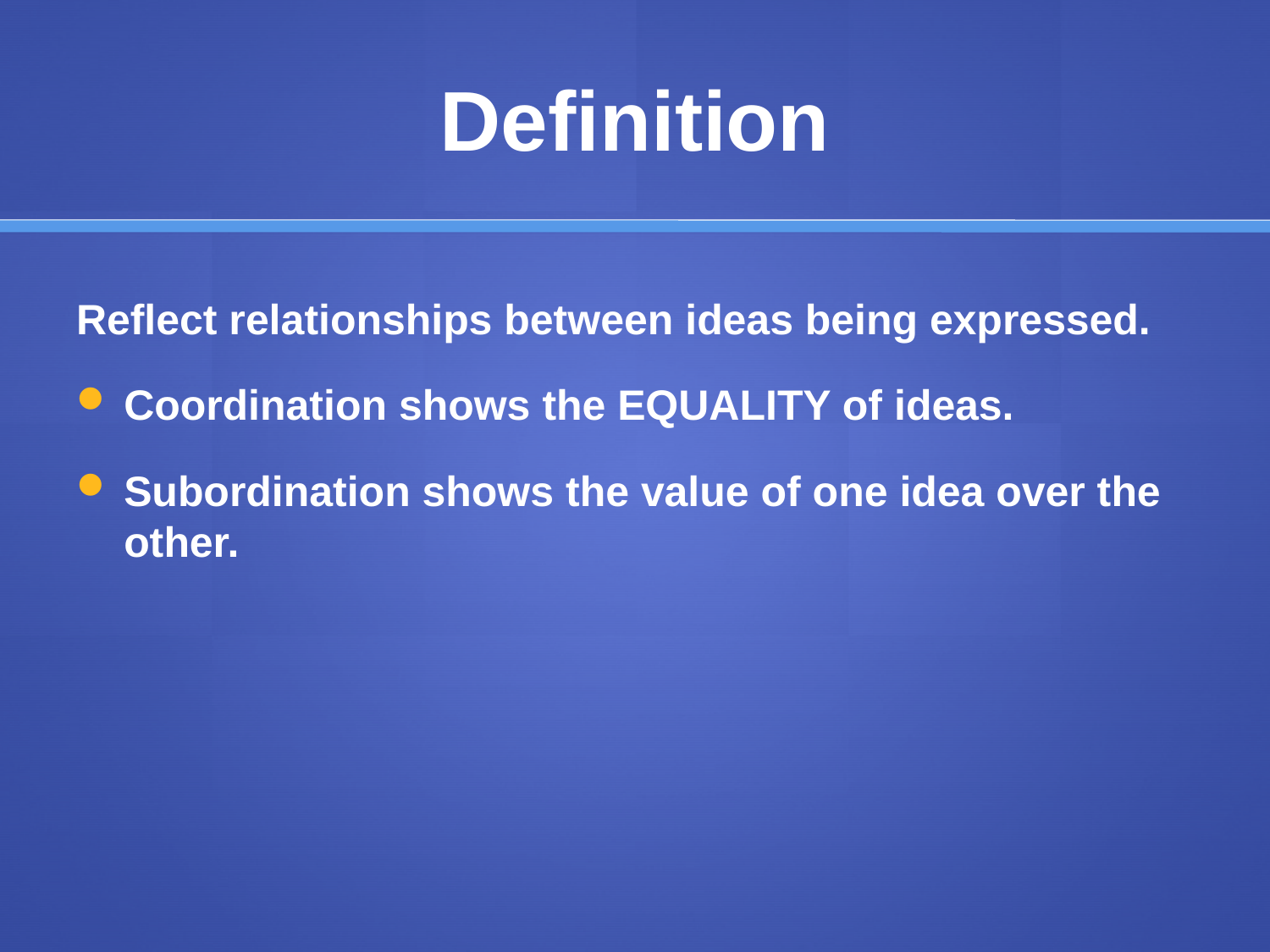

# Definition
Reflect relationships between ideas being expressed.
Coordination shows the EQUALITY of ideas.
Subordination shows the value of one idea over the other.